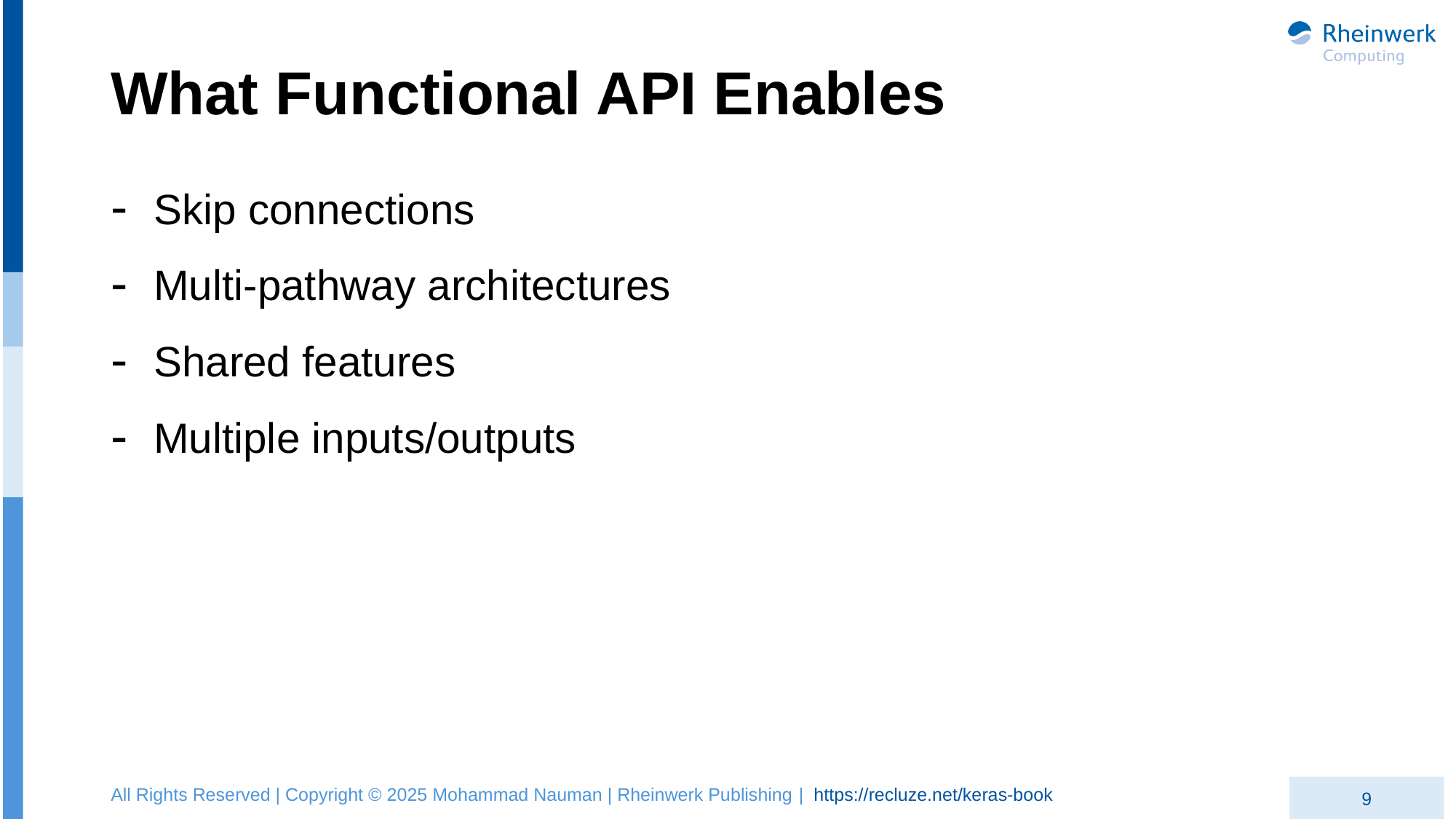

# What Functional API Enables
Skip connections
Multi-pathway architectures
Shared features
Multiple inputs/outputs